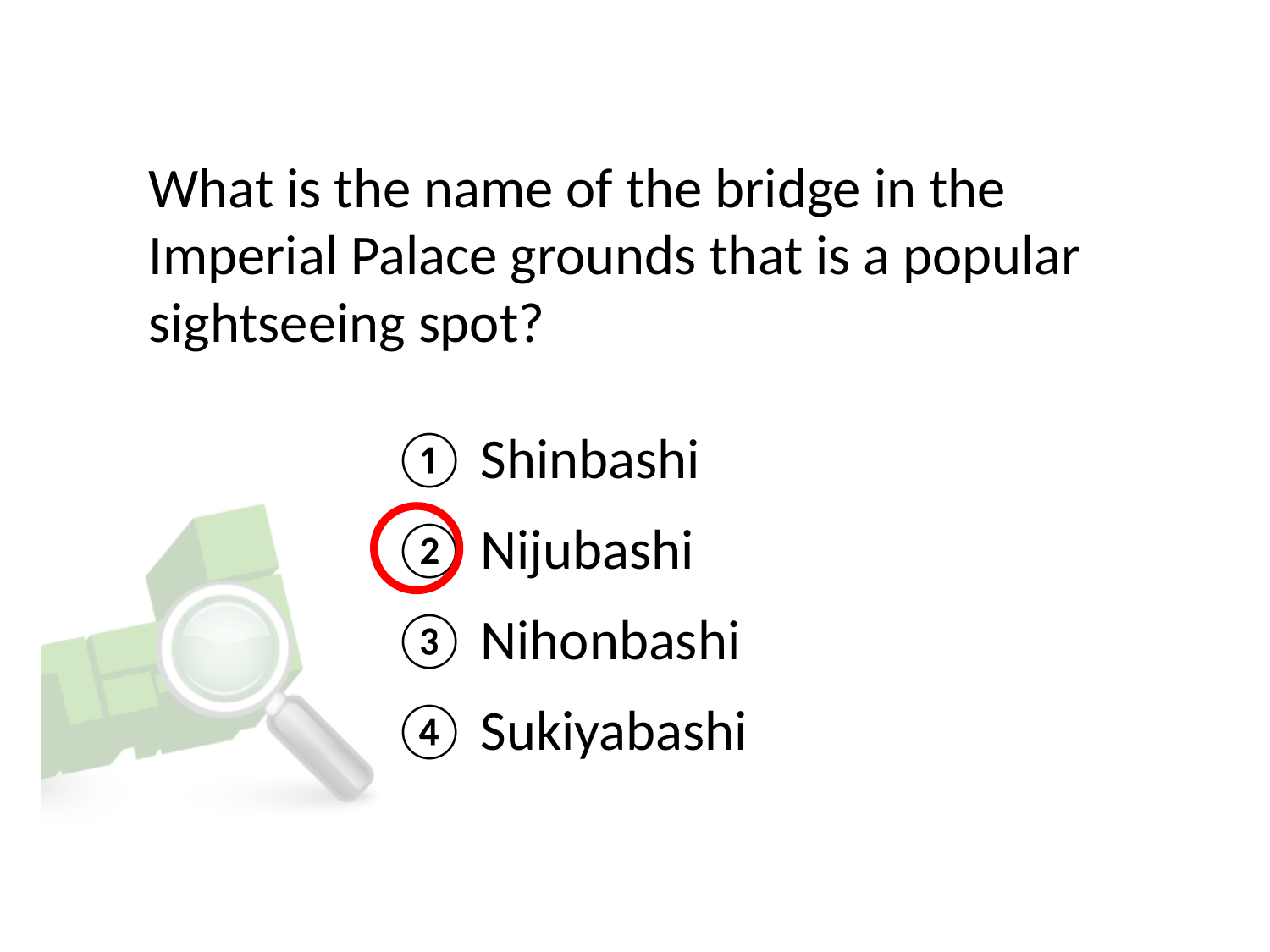

# What is the name of the bridge in the Imperial Palace grounds that is a popular sightseeing spot?
① Shinbashi
② Nijubashi
③ Nihonbashi
④ Sukiyabashi